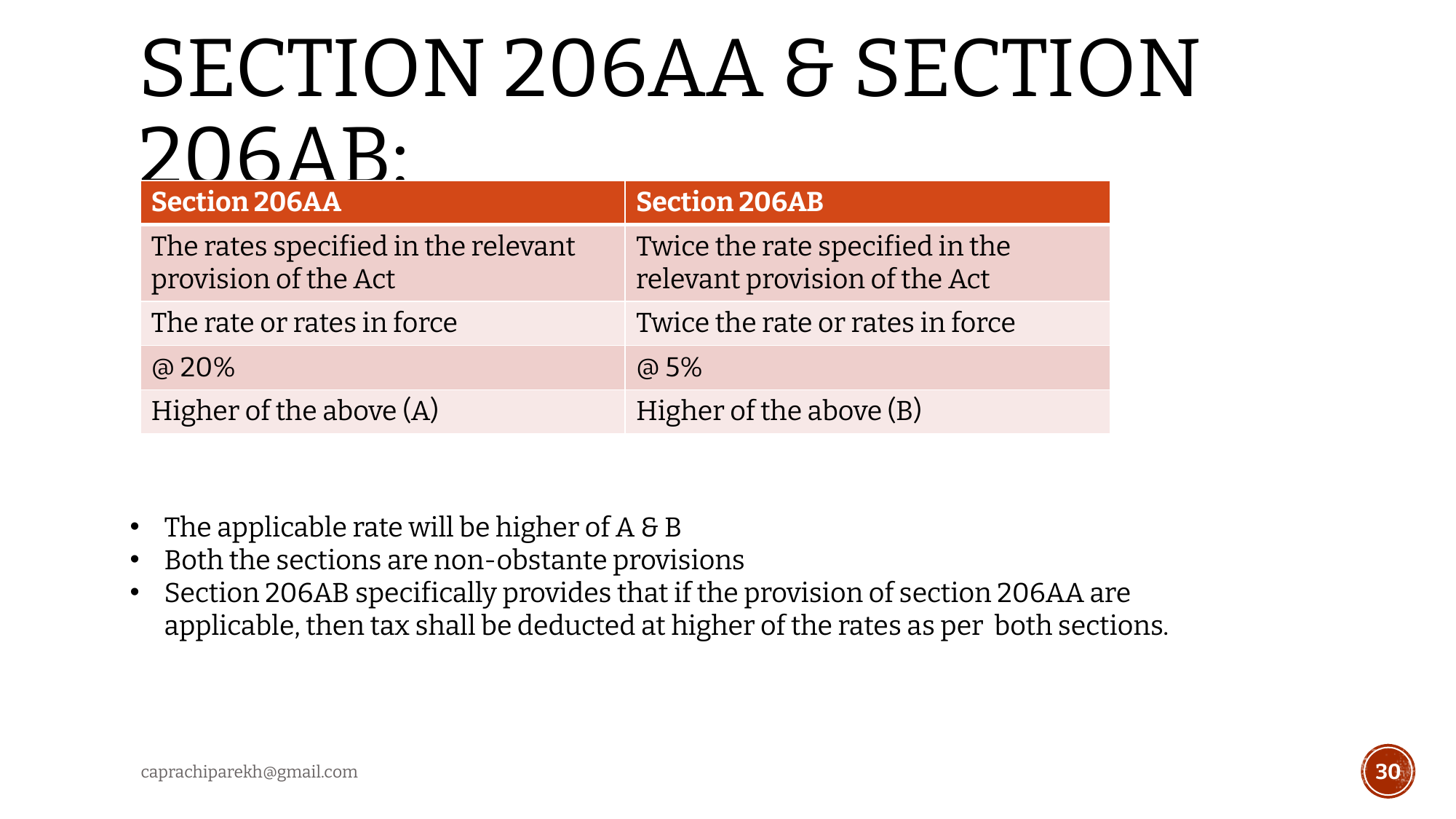

# Section 206AA & Section 206AB:
| Section 206AA | Section 206AB |
| --- | --- |
| The rates specified in the relevant provision of the Act | Twice the rate specified in the relevant provision of the Act |
| The rate or rates in force | Twice the rate or rates in force |
| @ 20% | @ 5% |
| Higher of the above (A) | Higher of the above (B) |
The applicable rate will be higher of A & B
Both the sections are non-obstante provisions
Section 206AB specifically provides that if the provision of section 206AA are applicable, then tax shall be deducted at higher of the rates as per  both sections.

caprachiparekh@gmail.com
30